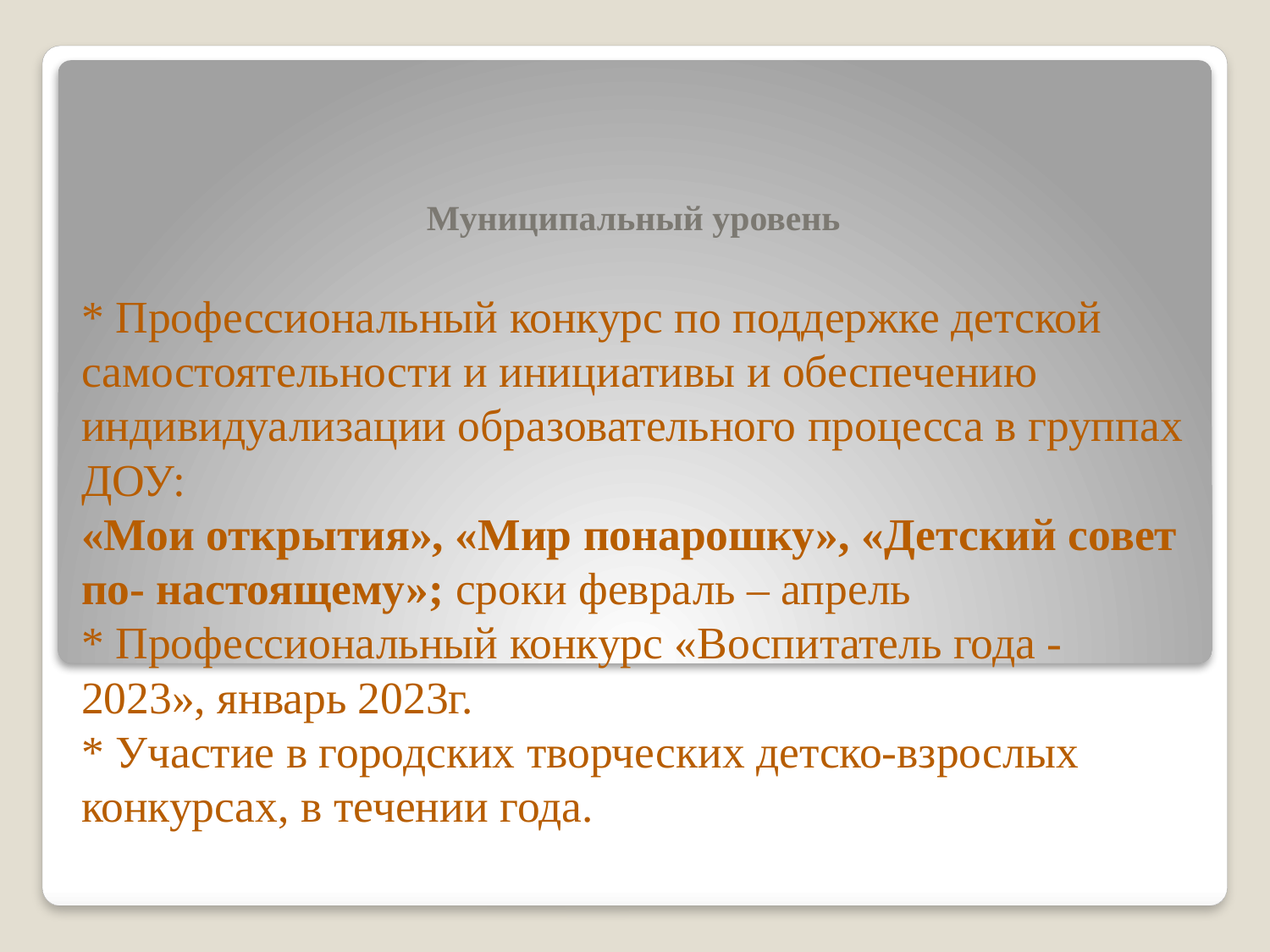

# Муниципальный уровень
* Профессиональный конкурс по поддержке детской самостоятельности и инициативы и обеспечению индивидуализации образовательного процесса в группах ДОУ:
«Мои открытия», «Мир понарошку», «Детский совет по- настоящему»; сроки февраль – апрель
* Профессиональный конкурс «Воспитатель года - 2023», январь 2023г.
* Участие в городских творческих детско-взрослых конкурсах, в течении года.